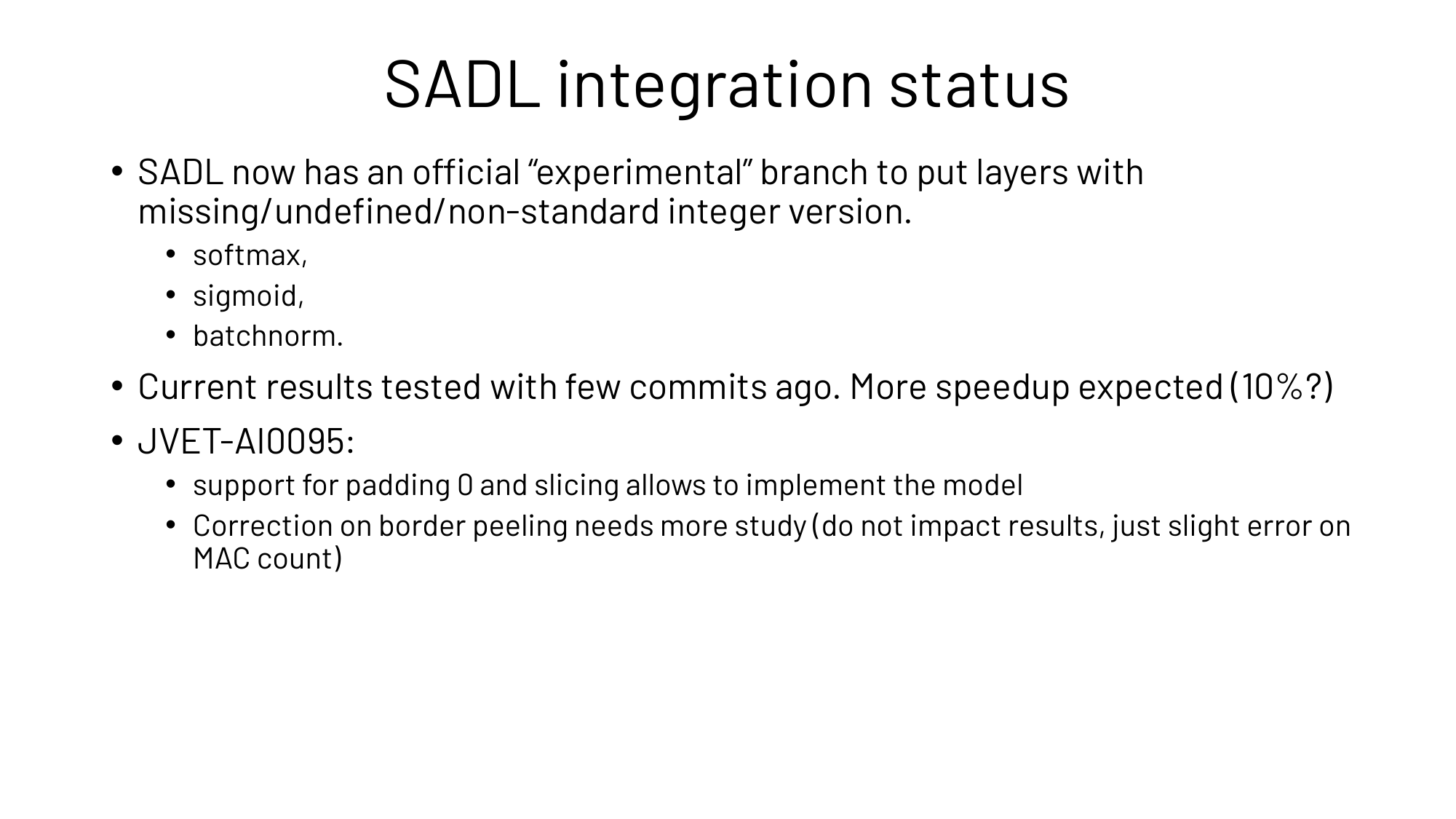

# SADL integration status
SADL now has an official “experimental” branch to put layers with missing/undefined/non-standard integer version.
softmax,
sigmoid,
batchnorm.
Current results tested with few commits ago. More speedup expected (10%?)
JVET-AI0095:
support for padding 0 and slicing allows to implement the model
Correction on border peeling needs more study (do not impact results, just slight error on MAC count)